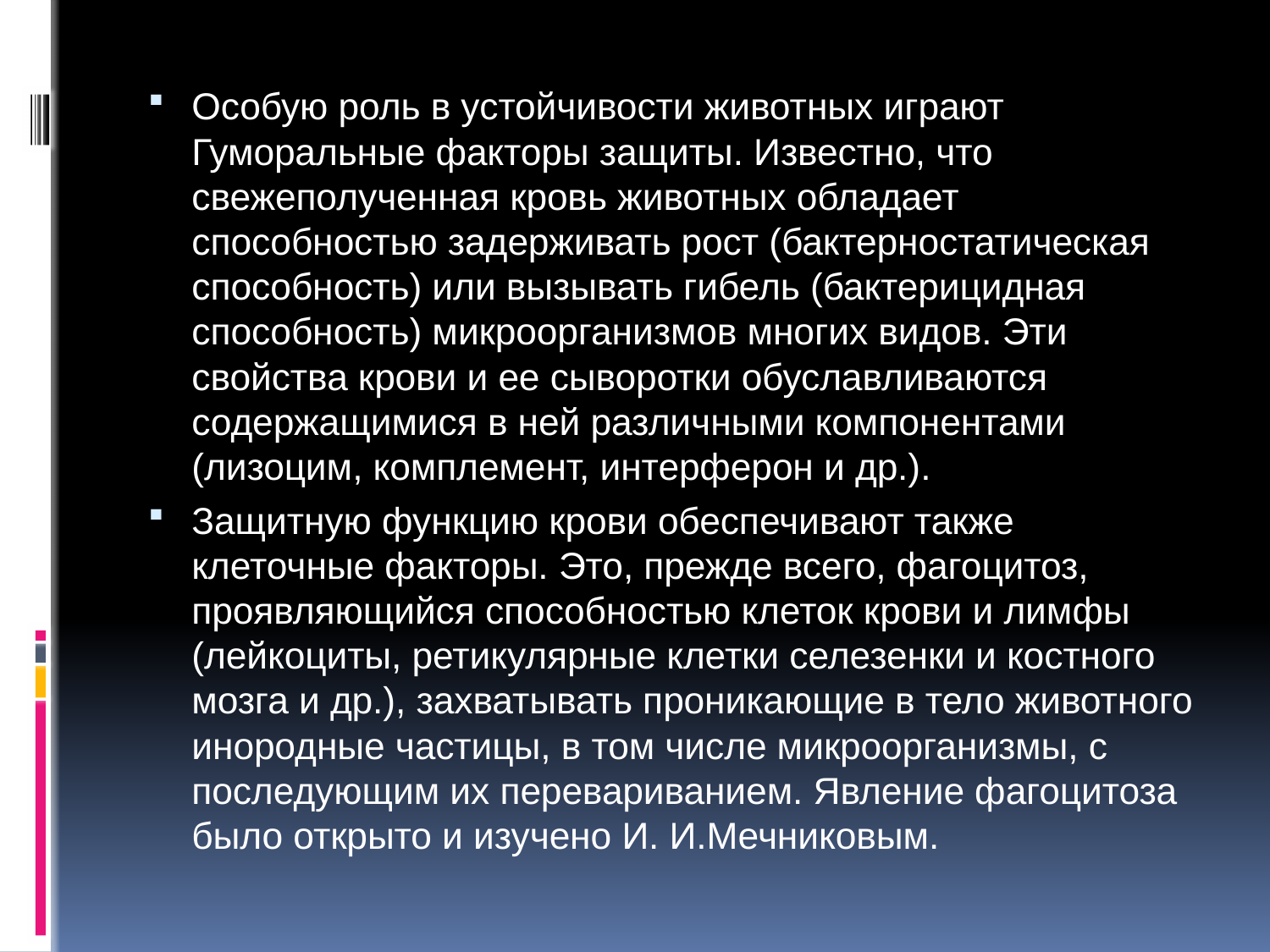

Особую роль в устойчивости животных играют Гуморальные факторы защиты. Известно, что свежеполученная кровь животных обладает способностью задерживать рост (бактерностатическая способность) или вызывать гибель (бактерицидная способность) микроорганизмов многих видов. Эти свойства крови и ее сыворотки обуславливаются содержащимися в ней различными компонентами (лизоцим, комплемент, интерферон и др.).
Защитную функцию крови обеспечивают также клеточные факторы. Это, прежде всего, фагоцитоз, проявляющийся способностью клеток крови и лимфы (лейкоциты, ретикулярные клетки селезенки и костного мозга и др.), захватывать проникающие в тело животного инородные частицы, в том числе микроорганизмы, с последующим их перевариванием. Явление фагоцитоза было открыто и изучено И. И.Мечниковым.